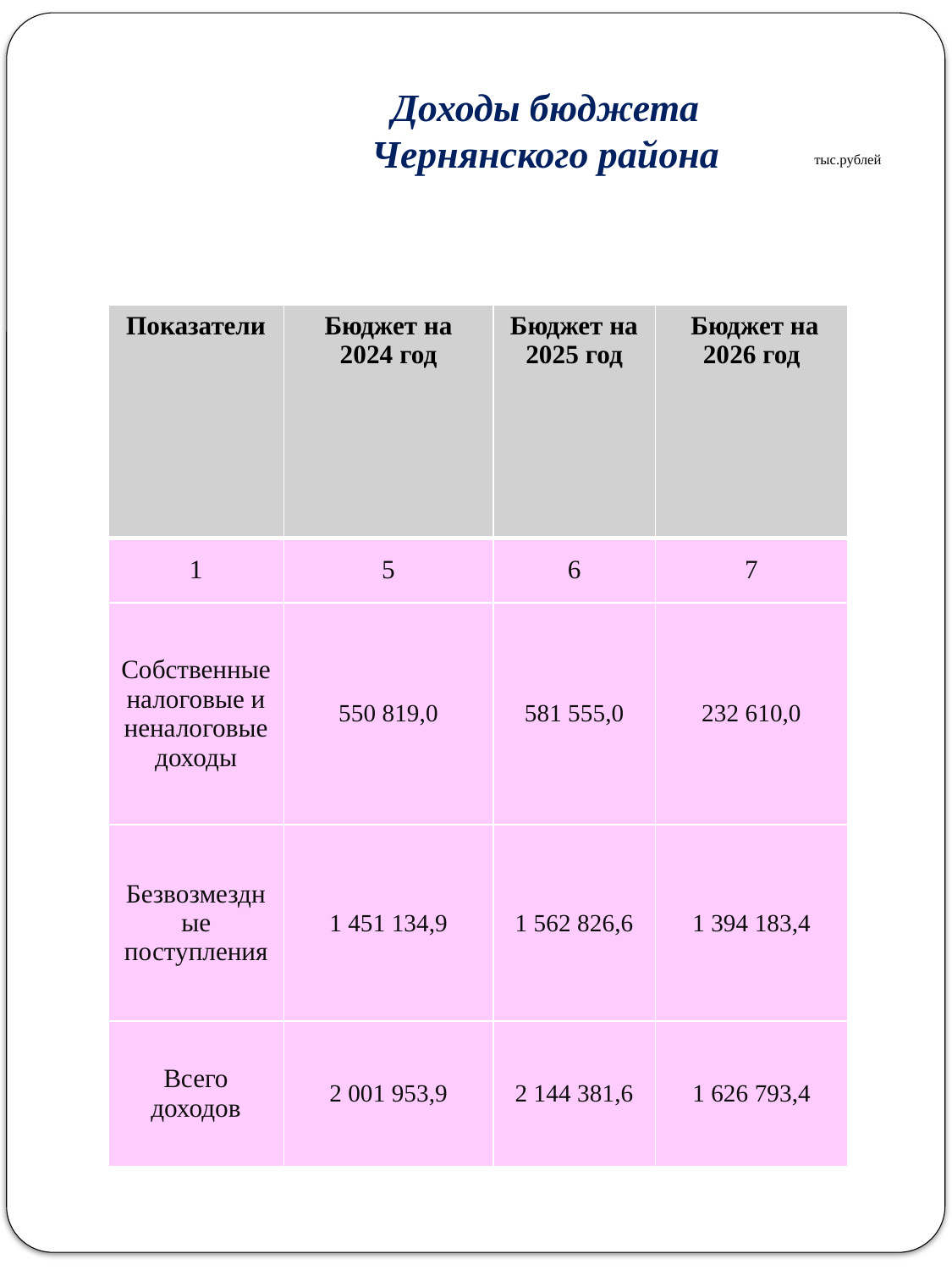

Доходы бюджета
Чернянского района
тыс.рублей
| Показатели | Бюджет на 2024 год | Бюджет на 2025 год | Бюджет на 2026 год |
| --- | --- | --- | --- |
| 1 | 5 | 6 | 7 |
| Собственные налоговые и неналоговые доходы | 550 819,0 | 581 555,0 | 232 610,0 |
| Безвозмездные поступления | 1 451 134,9 | 1 562 826,6 | 1 394 183,4 |
| Всего доходов | 2 001 953,9 | 2 144 381,6 | 1 626 793,4 |